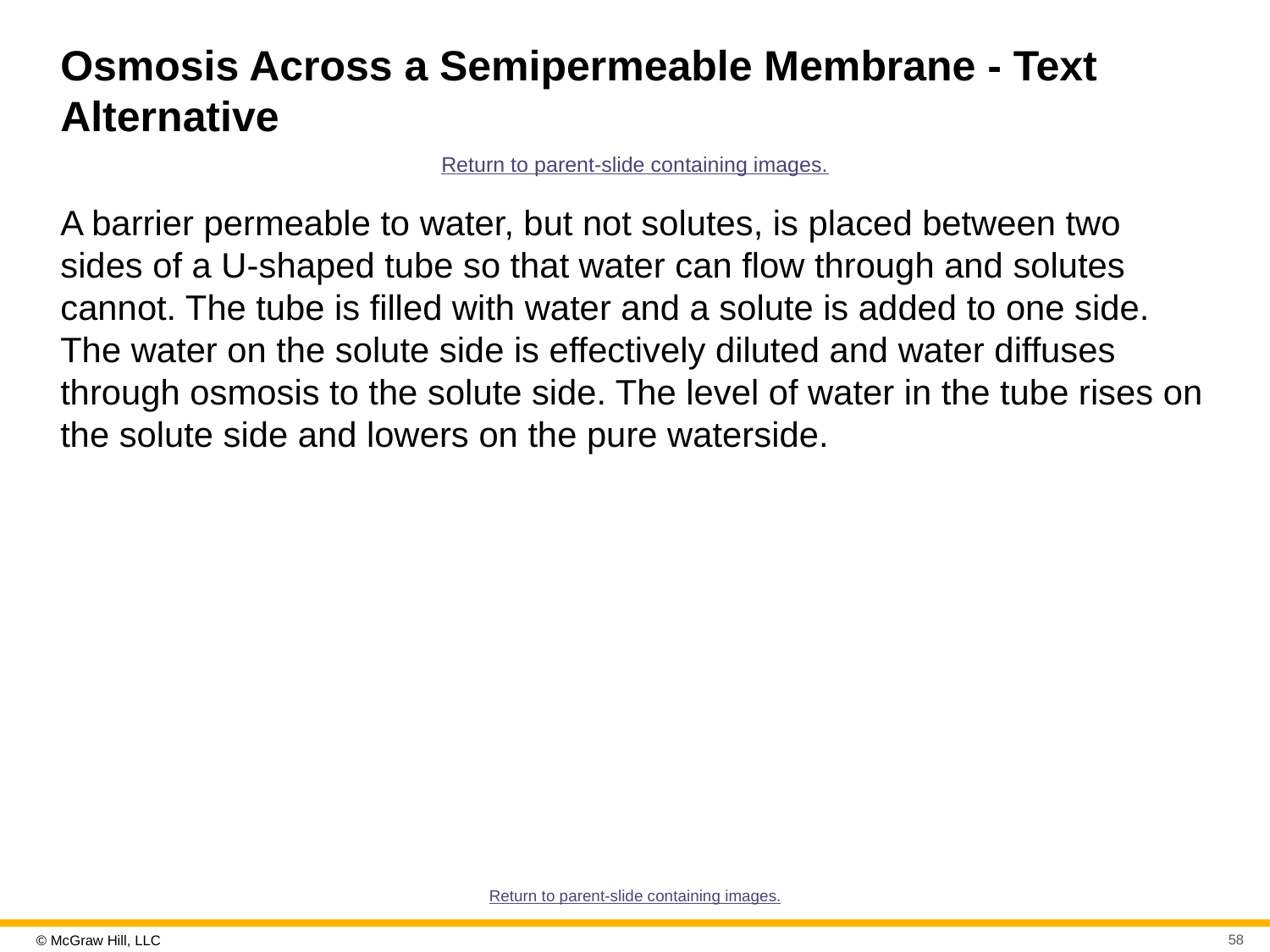

# Osmosis Across a Semipermeable Membrane - Text Alternative
Return to parent-slide containing images.
A barrier permeable to water, but not solutes, is placed between two sides of a U-shaped tube so that water can flow through and solutes cannot. The tube is filled with water and a solute is added to one side. The water on the solute side is effectively diluted and water diffuses through osmosis to the solute side. The level of water in the tube rises on the solute side and lowers on the pure waterside.
Return to parent-slide containing images.
58